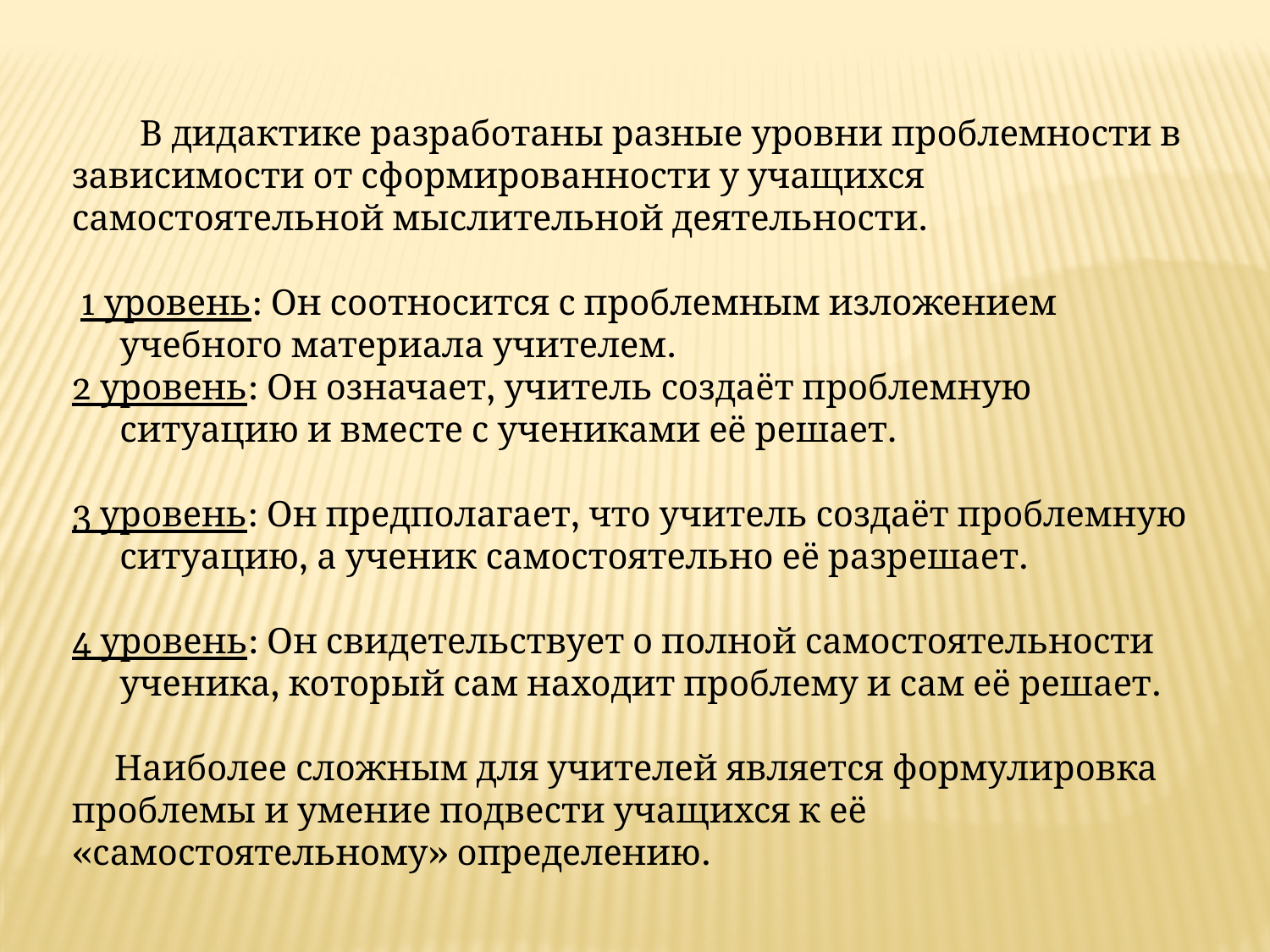

В дидактике разработаны разные уровни проблемности в зависимости от сформированности у учащихся самостоятельной мыслительной деятельности.

 1 уровень: Он соотносится с проблемным изложением учебного материала учителем.
2 уровень: Он означает, учитель создаёт проблемную ситуацию и вместе с учениками её решает.

3 уровень: Он предполагает, что учитель создаёт проблемную ситуацию, а ученик самостоятельно её разрешает.

4 уровень: Он свидетельствует о полной самостоятельности ученика, который сам находит проблему и сам её решает.

     Наиболее сложным для учителей является формулировка проблемы и умение подвести учащихся к её «самостоятельному» определению.